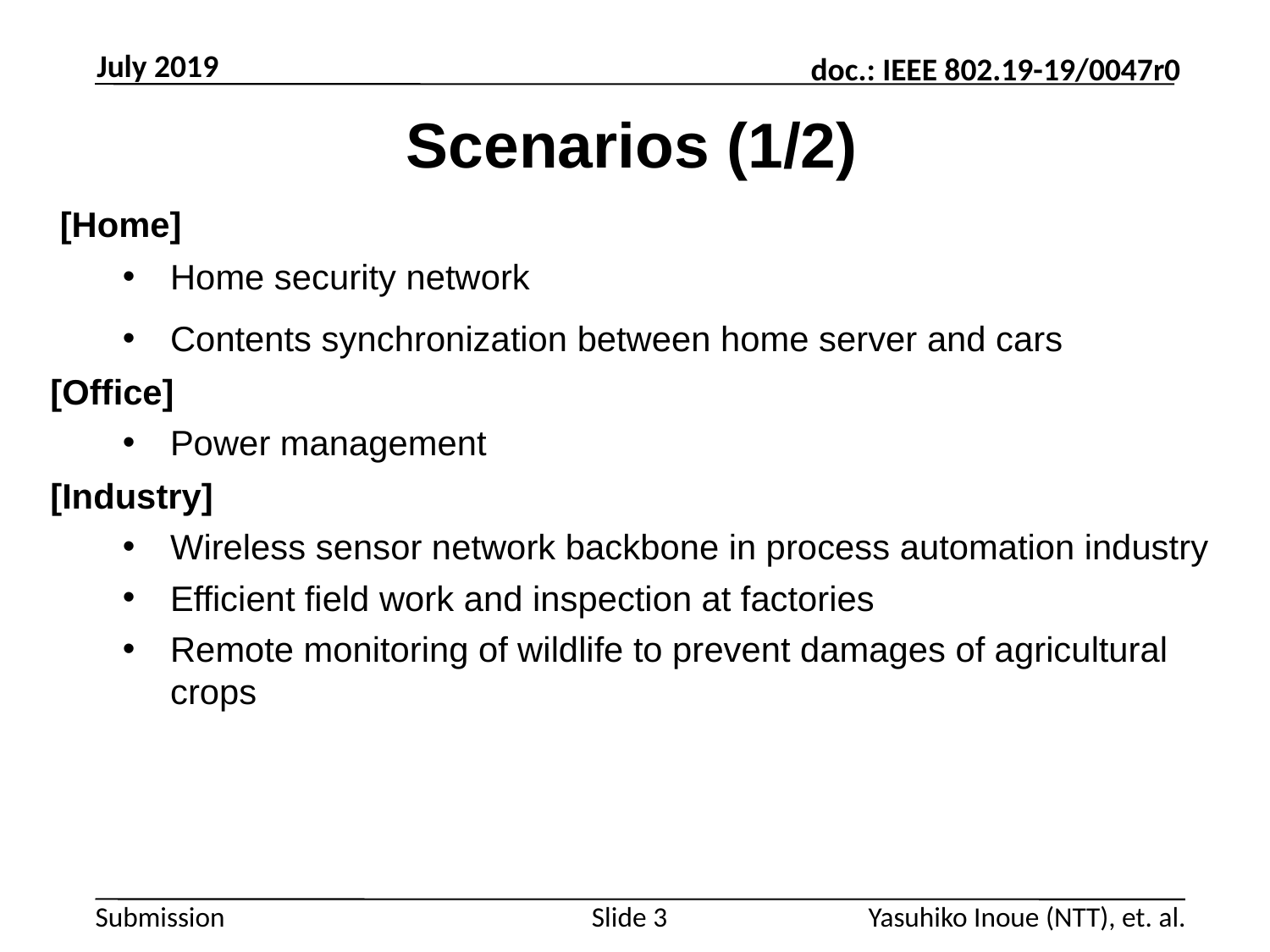

July 2019
# Scenarios (1/2)
 [Home]
Home security network
Contents synchronization between home server and cars
[Office]
Power management
[Industry]
Wireless sensor network backbone in process automation industry
Efficient field work and inspection at factories
Remote monitoring of wildlife to prevent damages of agricultural crops
Slide 3
Yasuhiko Inoue (NTT), et. al.